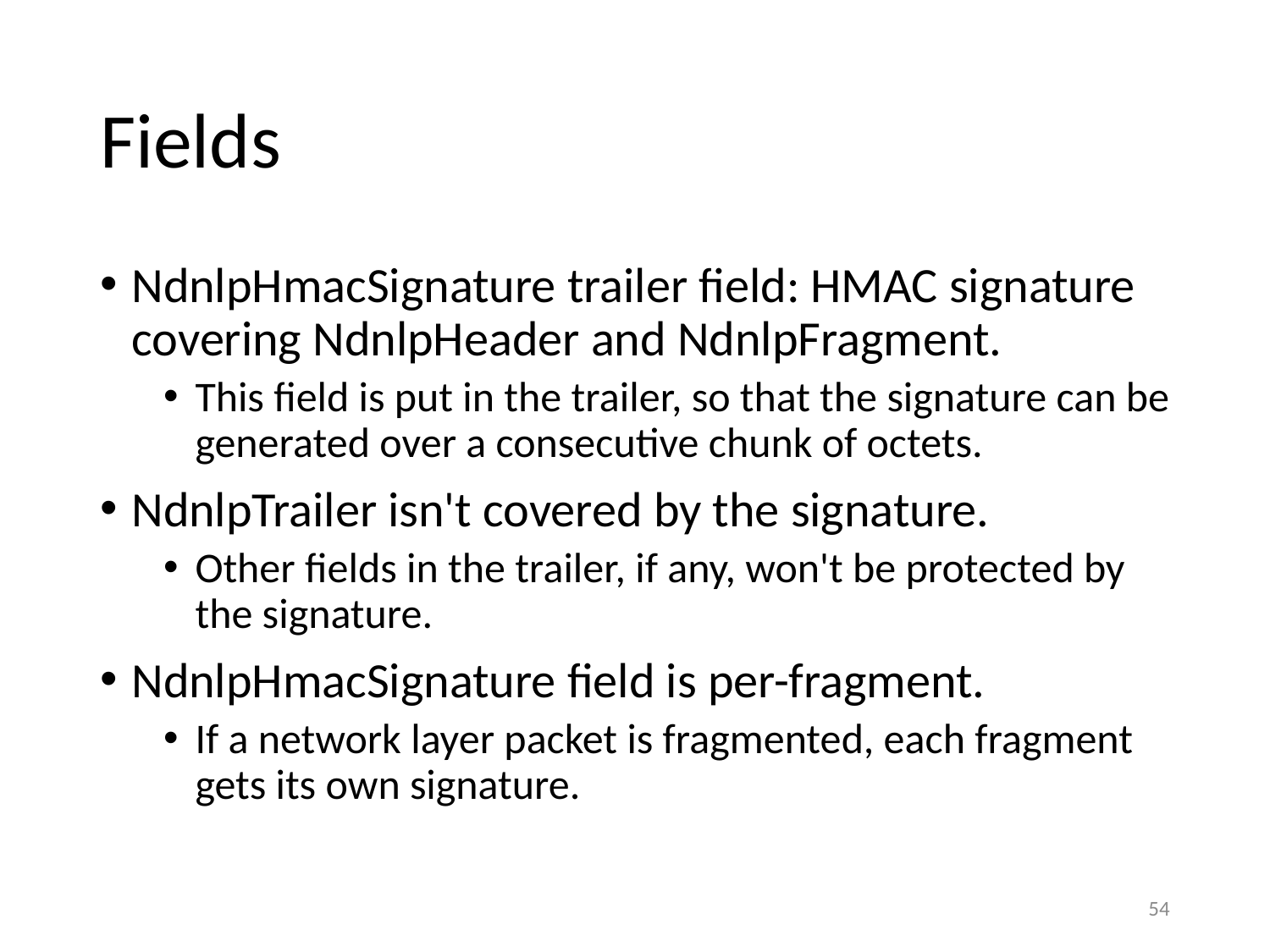

# Fields
NdnlpHmacSignature trailer field: HMAC signature covering NdnlpHeader and NdnlpFragment.
This field is put in the trailer, so that the signature can be generated over a consecutive chunk of octets.
NdnlpTrailer isn't covered by the signature.
Other fields in the trailer, if any, won't be protected by the signature.
NdnlpHmacSignature field is per-fragment.
If a network layer packet is fragmented, each fragment gets its own signature.
54